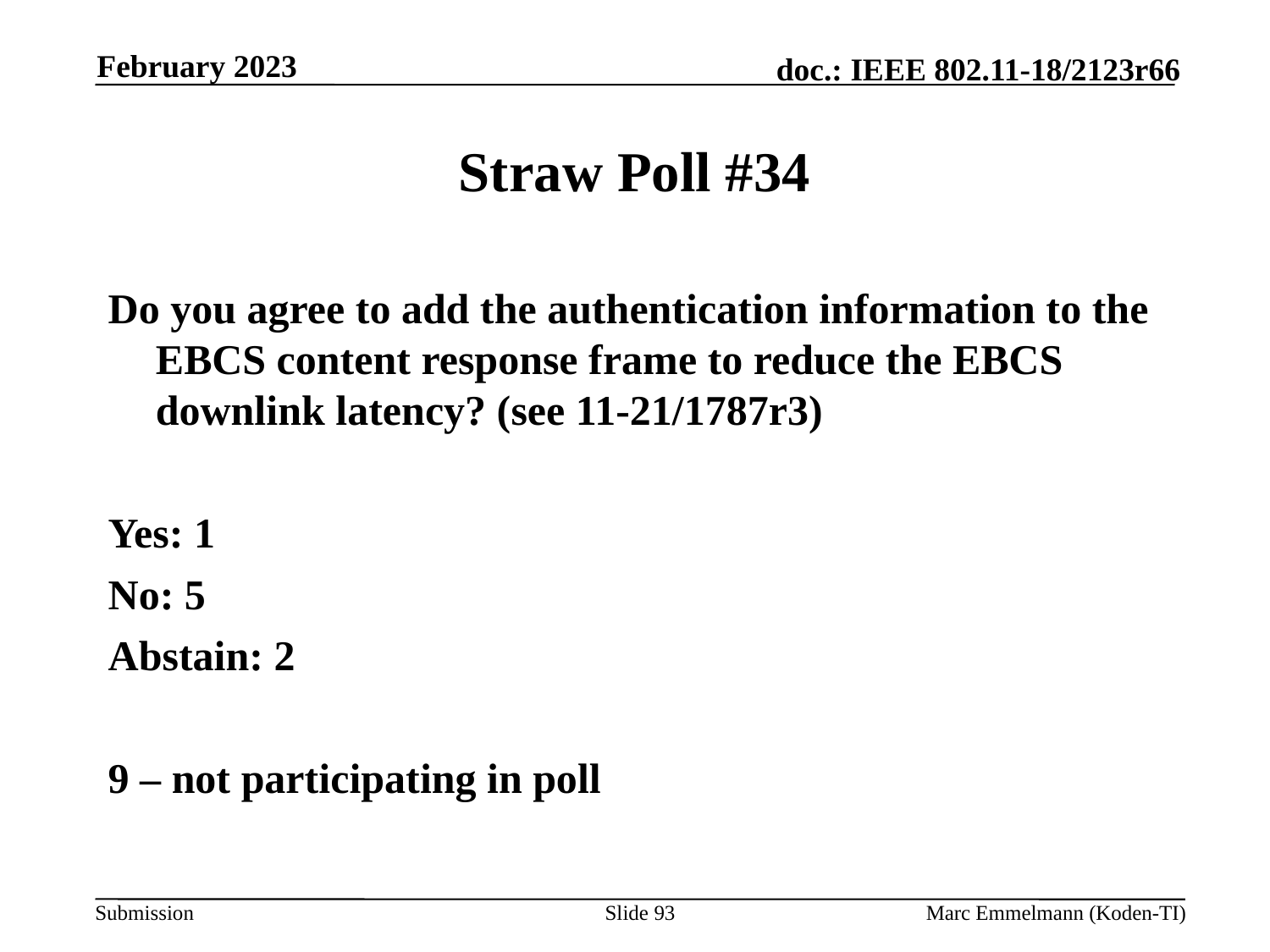

February 2023
# Straw Poll #34
Do you agree to add the authentication information to the EBCS content response frame to reduce the EBCS downlink latency? (see 11-21/1787r3)

Yes: 1
No: 5
Abstain: 2

9 – not participating in poll
Slide 93
Marc Emmelmann (Koden-TI)